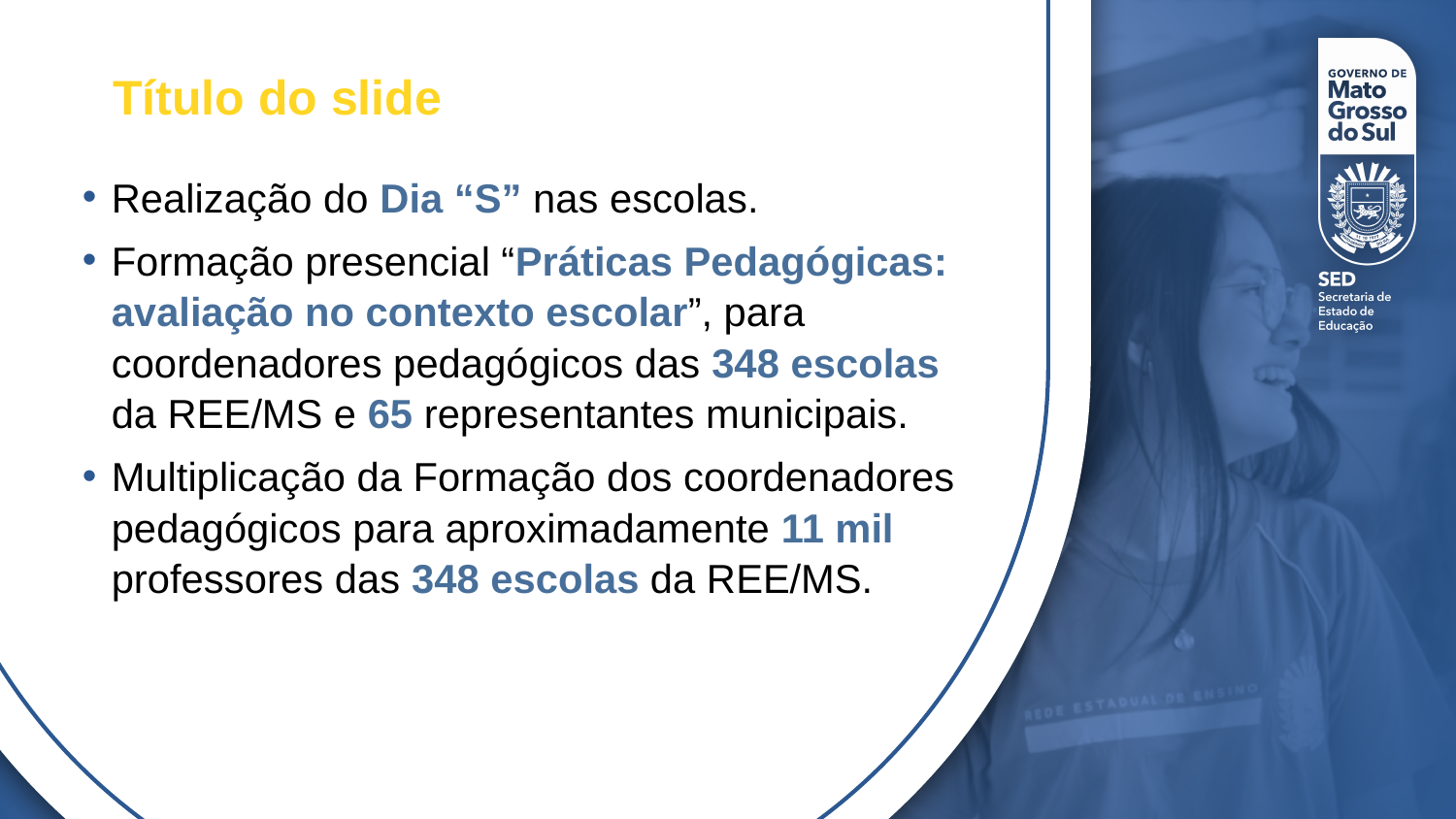

Título do slide
Realização do Dia “S” nas escolas.
Formação presencial “Práticas Pedagógicas: avaliação no contexto escolar”, para coordenadores pedagógicos das 348 escolas da REE/MS e 65 representantes municipais.
Multiplicação da Formação dos coordenadores pedagógicos para aproximadamente 11 mil professores das 348 escolas da REE/MS.